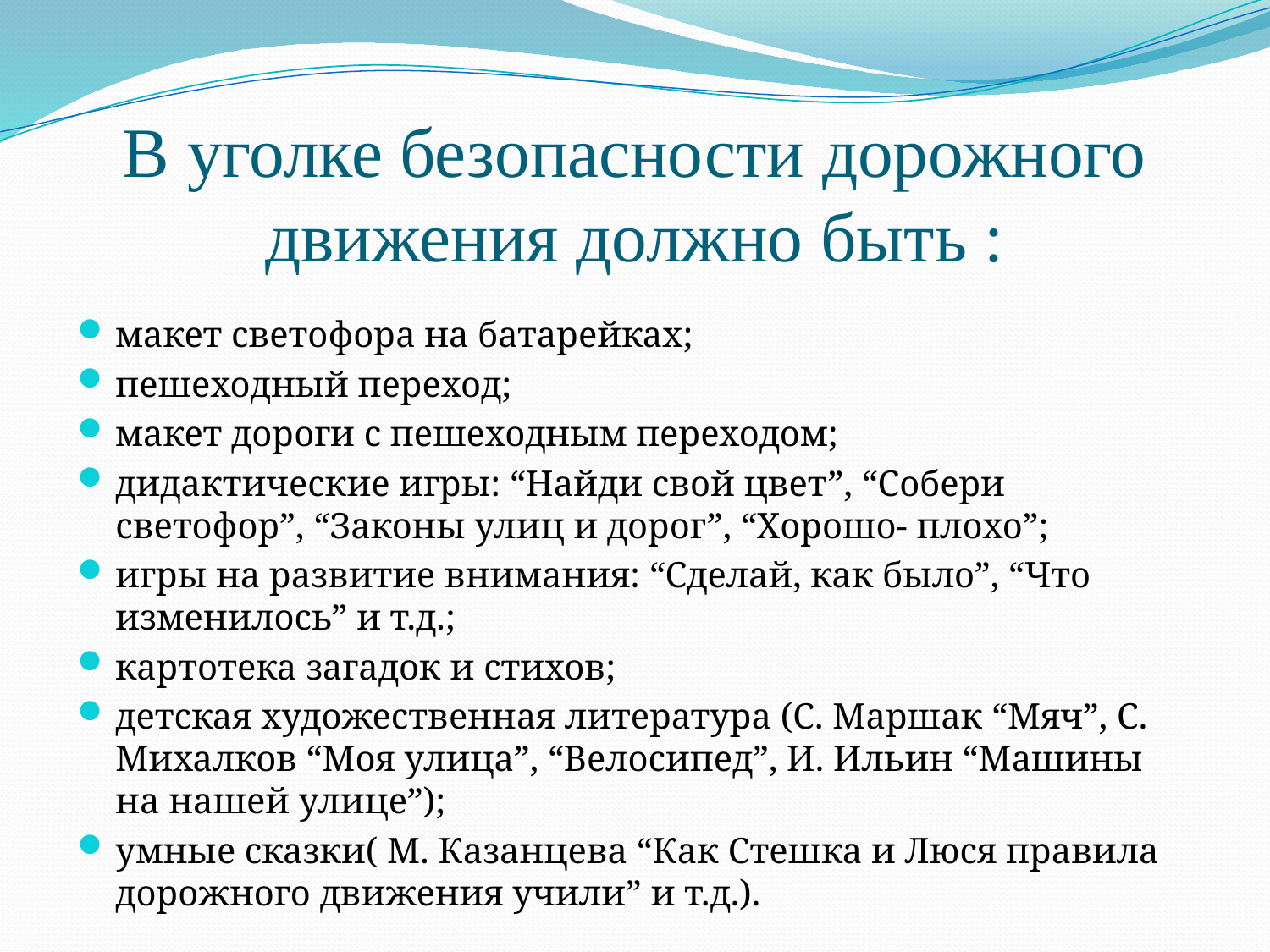

# В уголке безопасности дорожного движения должно быть :
макет светофора на батарейках;
пешеходный переход;
макет дороги с пешеходным переходом;
дидактические игры: “Найди свой цвет”, “Собери светофор”, “Законы улиц и дорог”, “Хорошо- плохо”;
игры на развитие внимания: “Сделай, как было”, “Что изменилось” и т.д.;
картотека загадок и стихов;
детская художественная литература (С. Маршак “Мяч”, С. Михалков “Моя улица”, “Велосипед”, И. Ильин “Машины на нашей улице”);
умные сказки( М. Казанцева “Как Стешка и Люся правила дорожного движения учили” и т.д.).